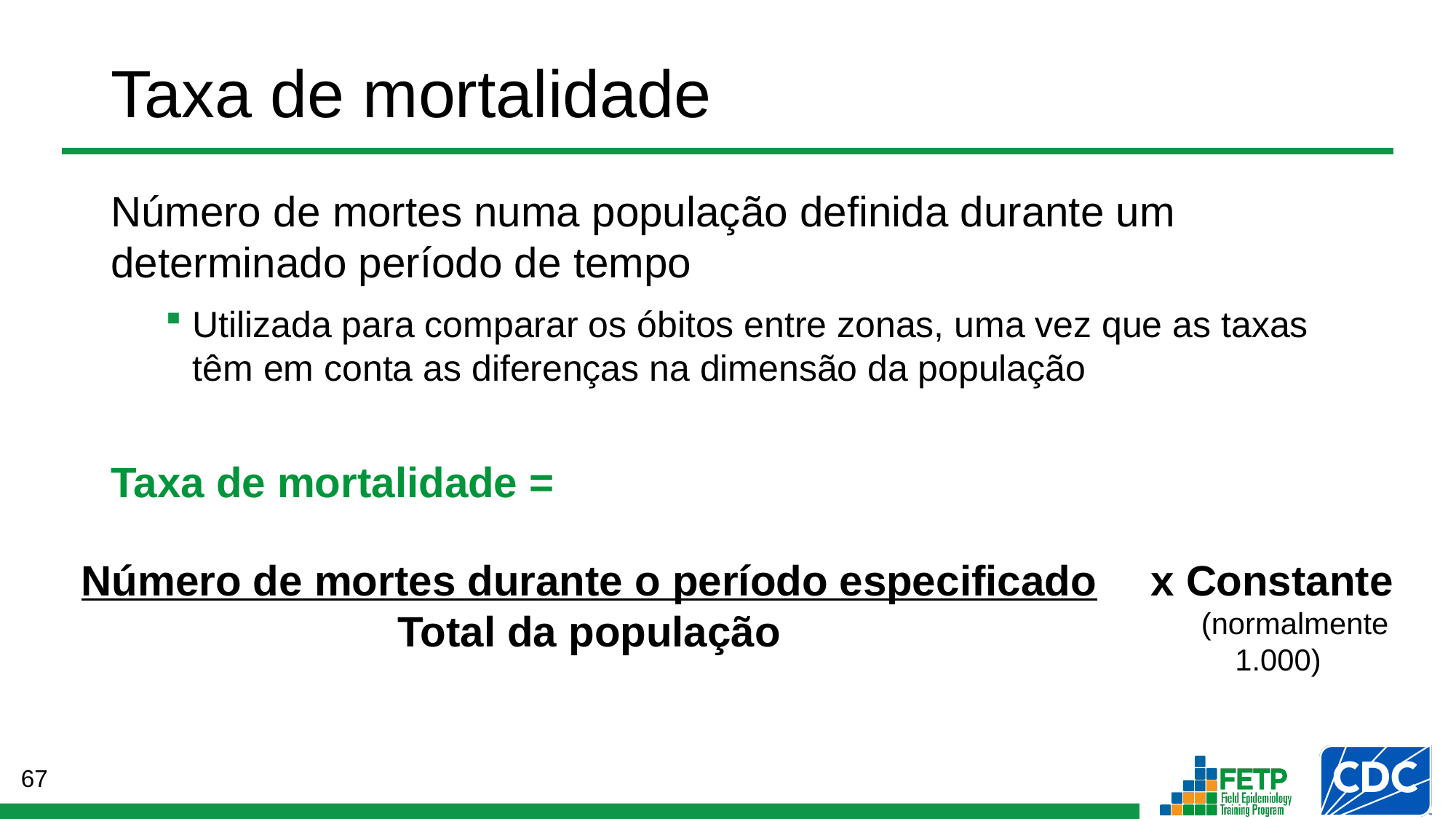

# Taxa de mortalidade
Número de mortes numa população definida durante um determinado período de tempo
Utilizada para comparar os óbitos entre zonas, uma vez que as taxas têm em conta as diferenças na dimensão da população
Taxa de mortalidade =

Número de mortes durante o período especificado
Total da população
x Constante
    (normalmente 1.000)